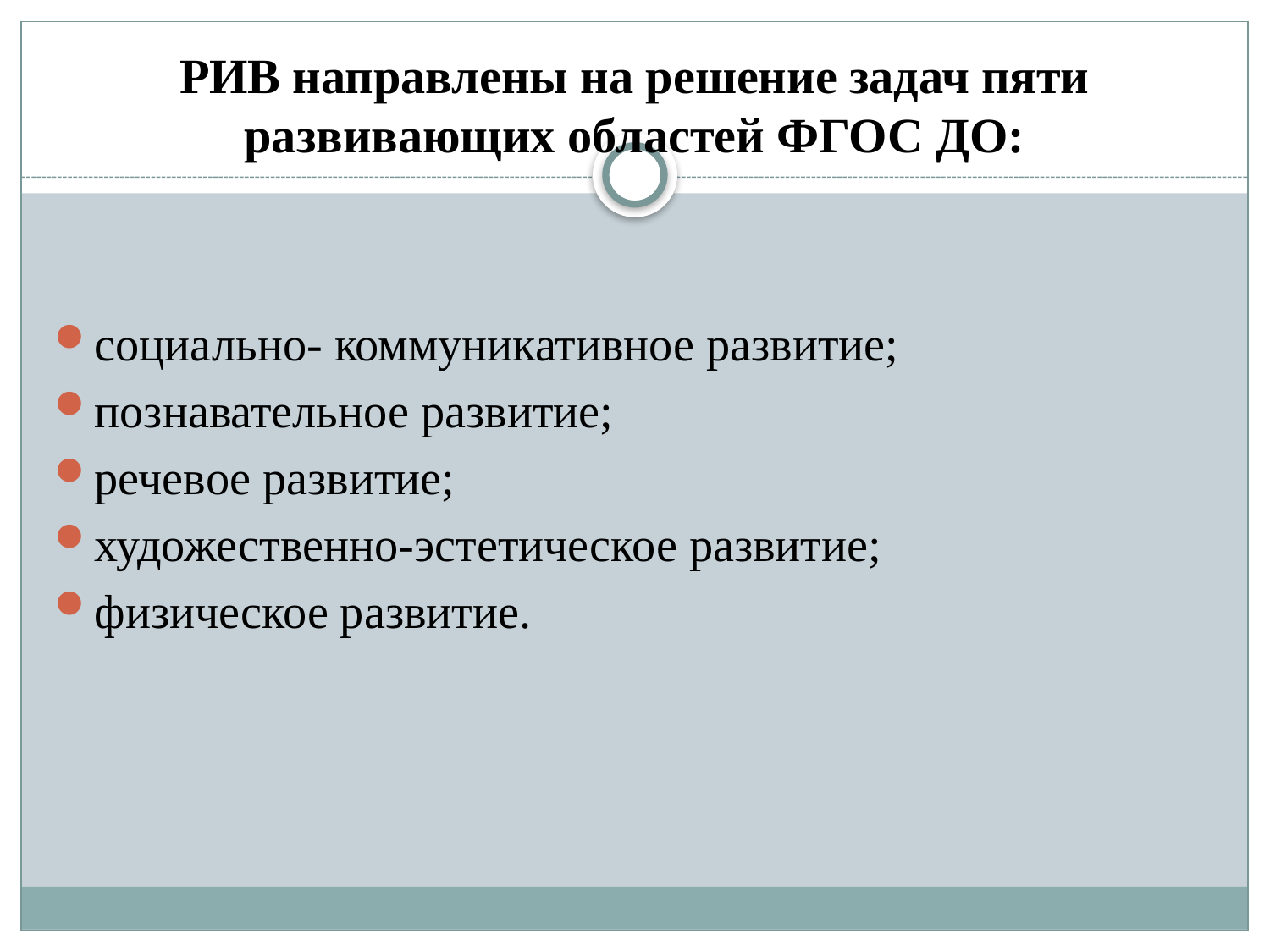

# РИВ направлены на решение задач пяти развивающих областей ФГОС ДО:
социально- коммуникативное развитие;
познавательное развитие;
речевое развитие;
художественно-эстетическое развитие;
физическое развитие.